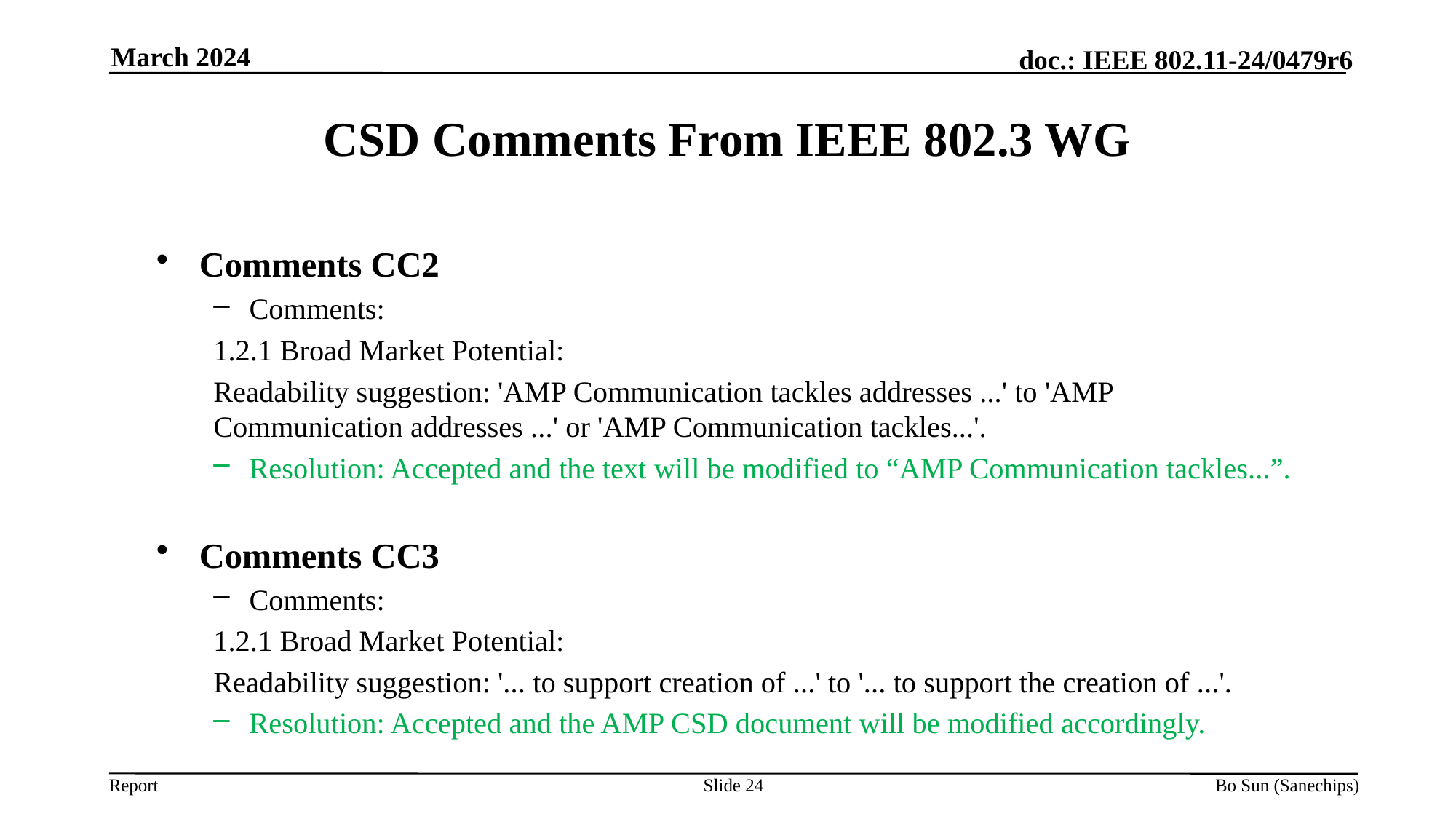

March 2024
CSD Comments From IEEE 802.3 WG
Comments CC2
Comments:
1.2.1 Broad Market Potential:
Readability suggestion: 'AMP Communication tackles addresses ...' to 'AMP Communication addresses ...' or 'AMP Communication tackles...'.
Resolution: Accepted and the text will be modified to “AMP Communication tackles...”.

Comments CC3
Comments:
1.2.1 Broad Market Potential:
Readability suggestion: '... to support creation of ...' to '... to support the creation of ...'.
Resolution: Accepted and the AMP CSD document will be modified accordingly.

Slide 24
Bo Sun (Sanechips)